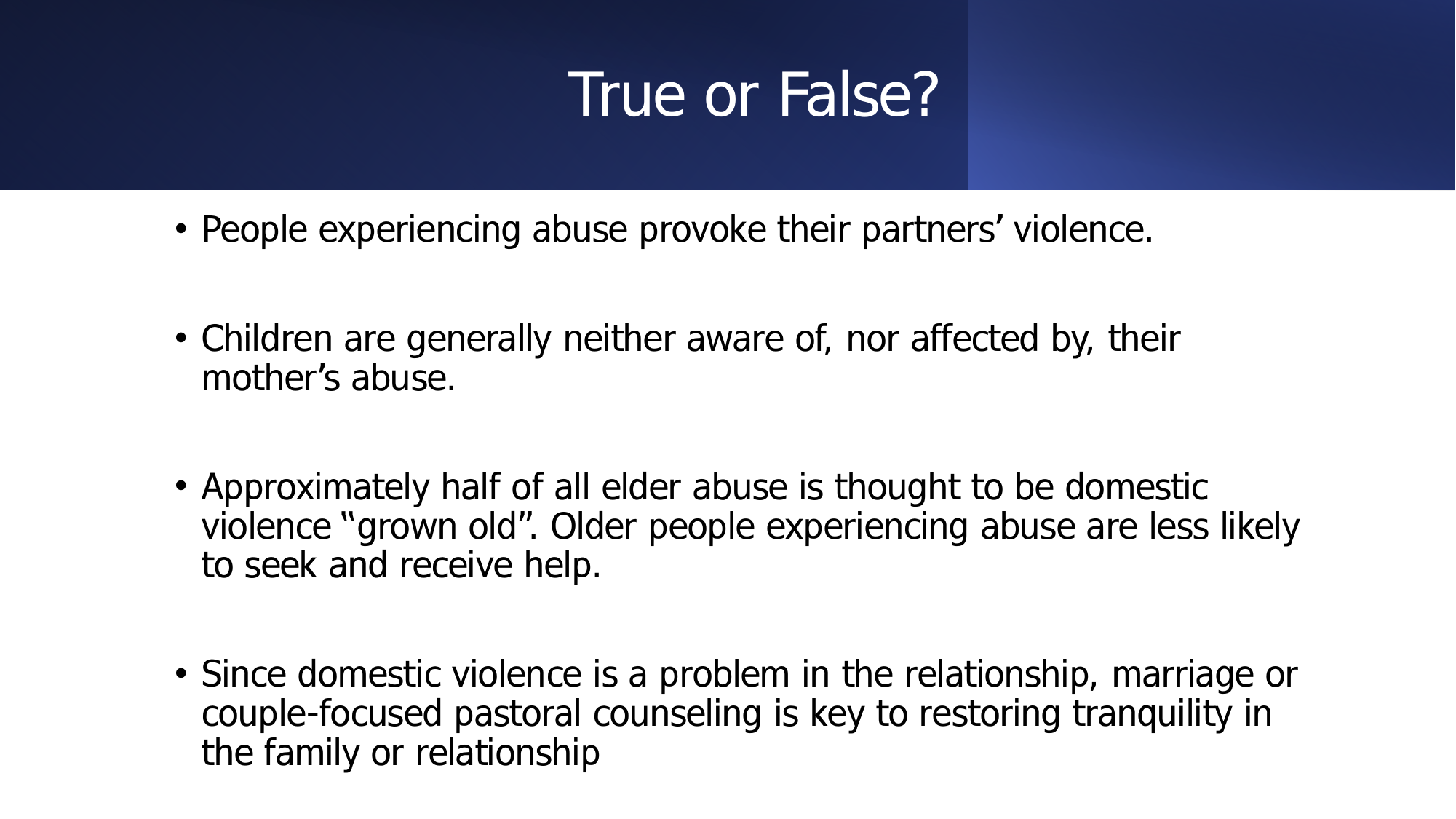

# True or False?
People experiencing abuse provoke their partners’ violence.

Children are generally neither aware of, nor affected by, their mother’s abuse.

Approximately half of all elder abuse is thought to be domestic violence “grown old”. Older people experiencing abuse are less likely to seek and receive help.

Since domestic violence is a problem in the relationship, marriage or couple-focused pastoral counseling is key to restoring tranquility in the family or relationship